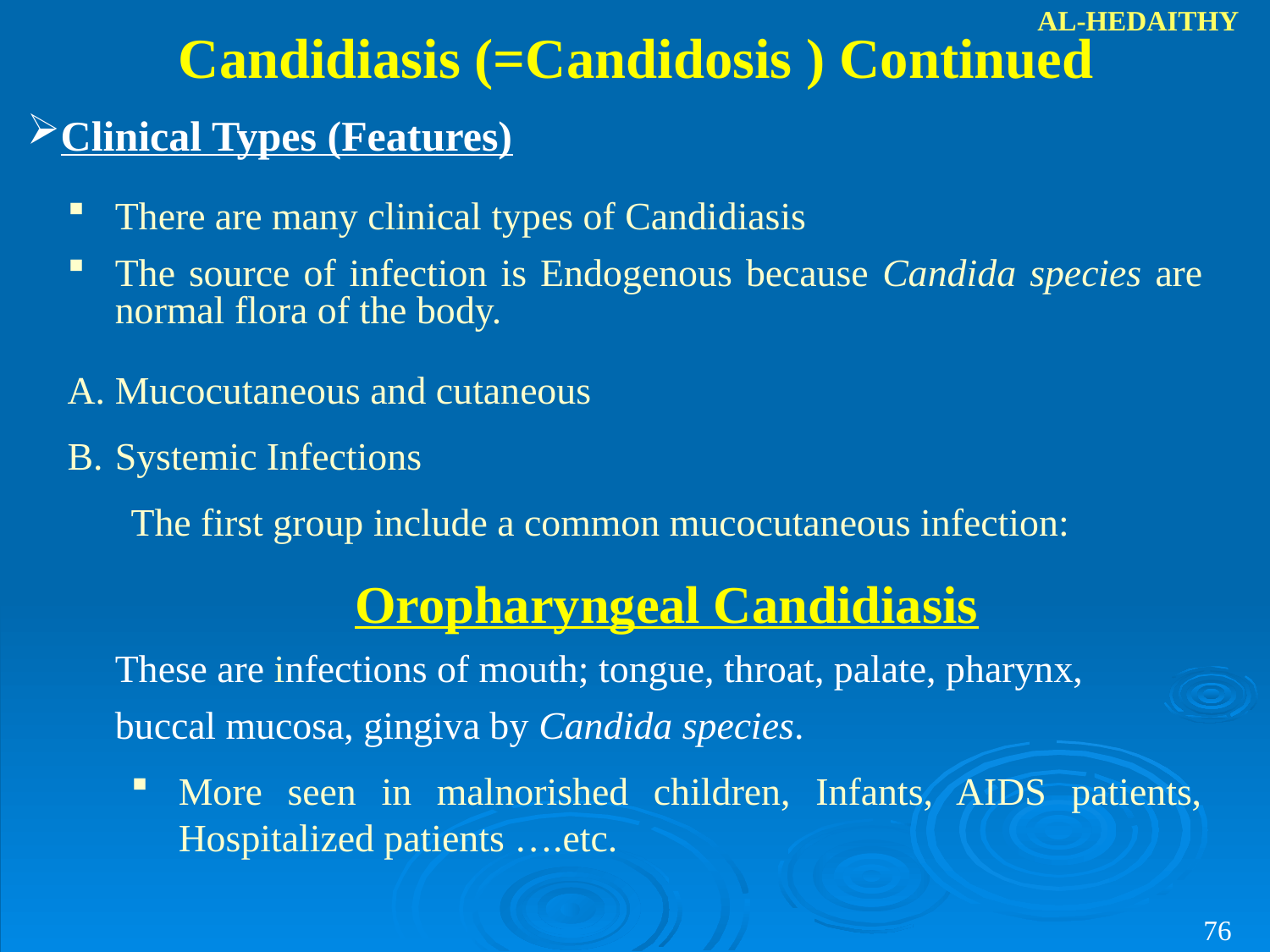

Candidiasis (=Candidosis ) Continued
AL-HEDAITHY
Clinical Types (Features)
There are many clinical types of Candidiasis
The source of infection is Endogenous because Candida species are normal flora of the body.
Mucocutaneous and cutaneous
Systemic Infections
The first group include a common mucocutaneous infection:
Oropharyngeal Candidiasis
	These are infections of mouth; tongue, throat, palate, pharynx,
	buccal mucosa, gingiva by Candida species.
More seen in malnorished children, Infants, AIDS patients, Hospitalized patients ….etc.

76